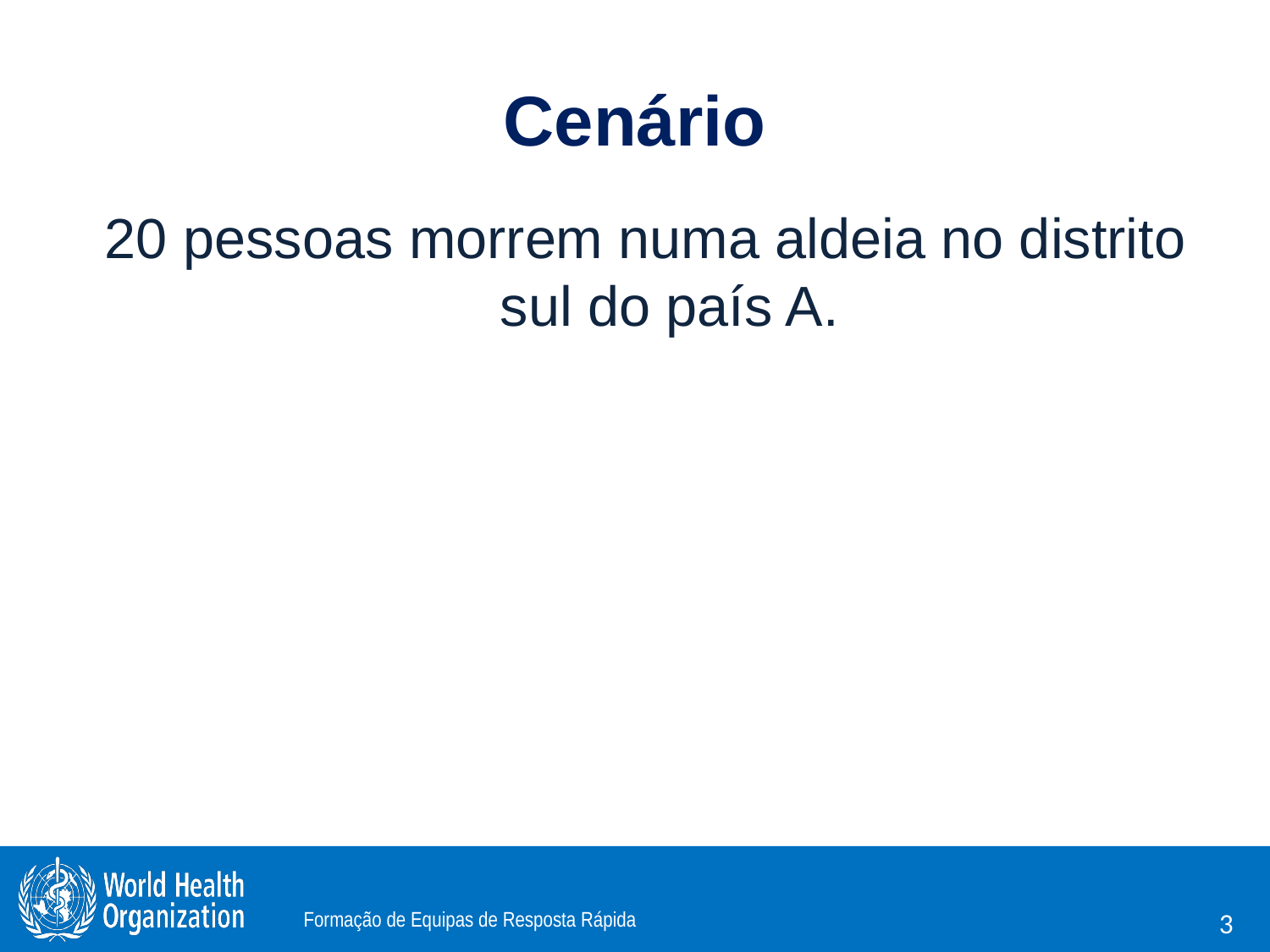

# Cenário
20 pessoas morrem numa aldeia no distrito sul do país A.